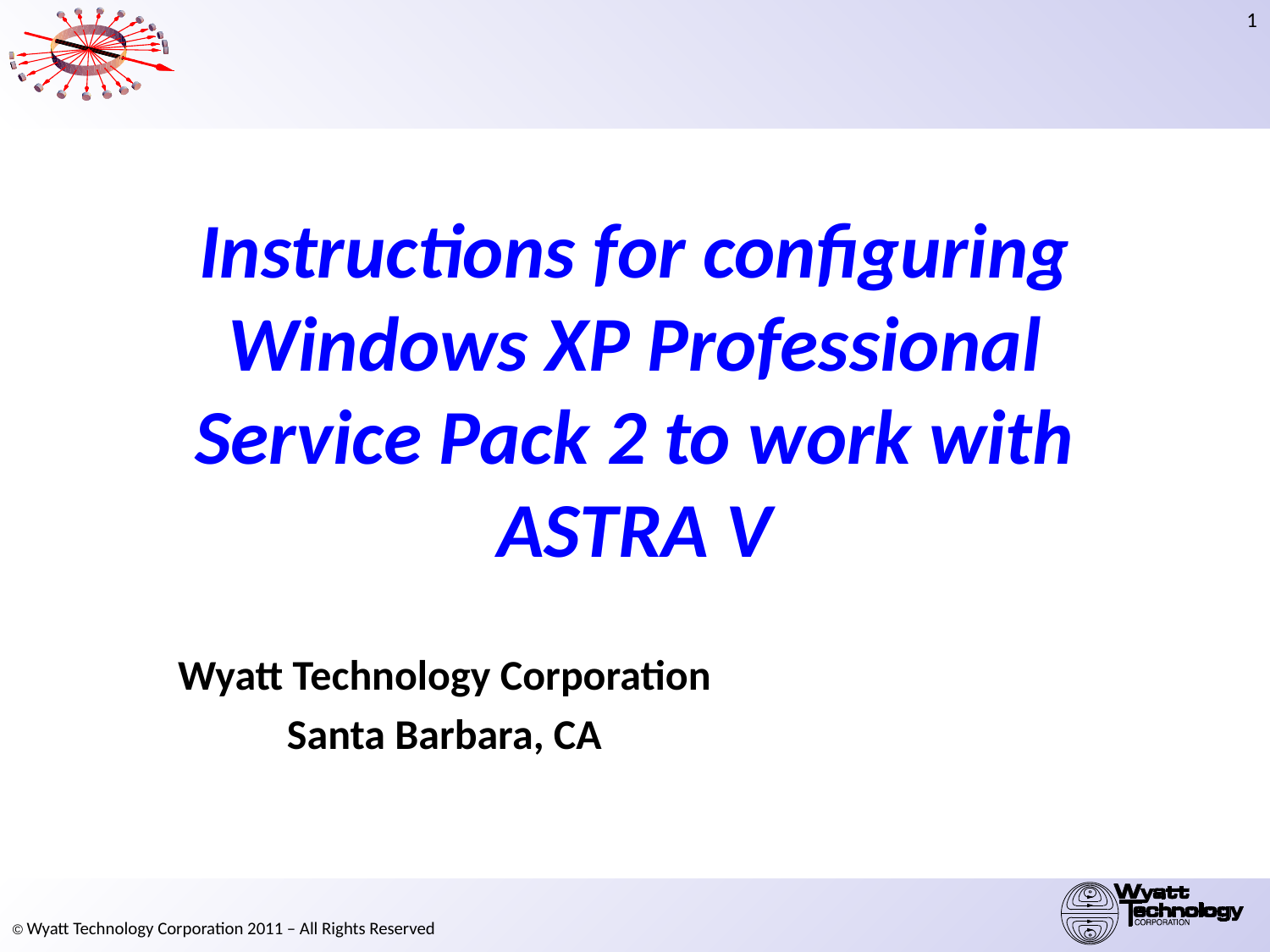

# Instructions for configuring Windows XP Professional Service Pack 2 to work with ASTRA V
Wyatt Technology Corporation
Santa Barbara, CA